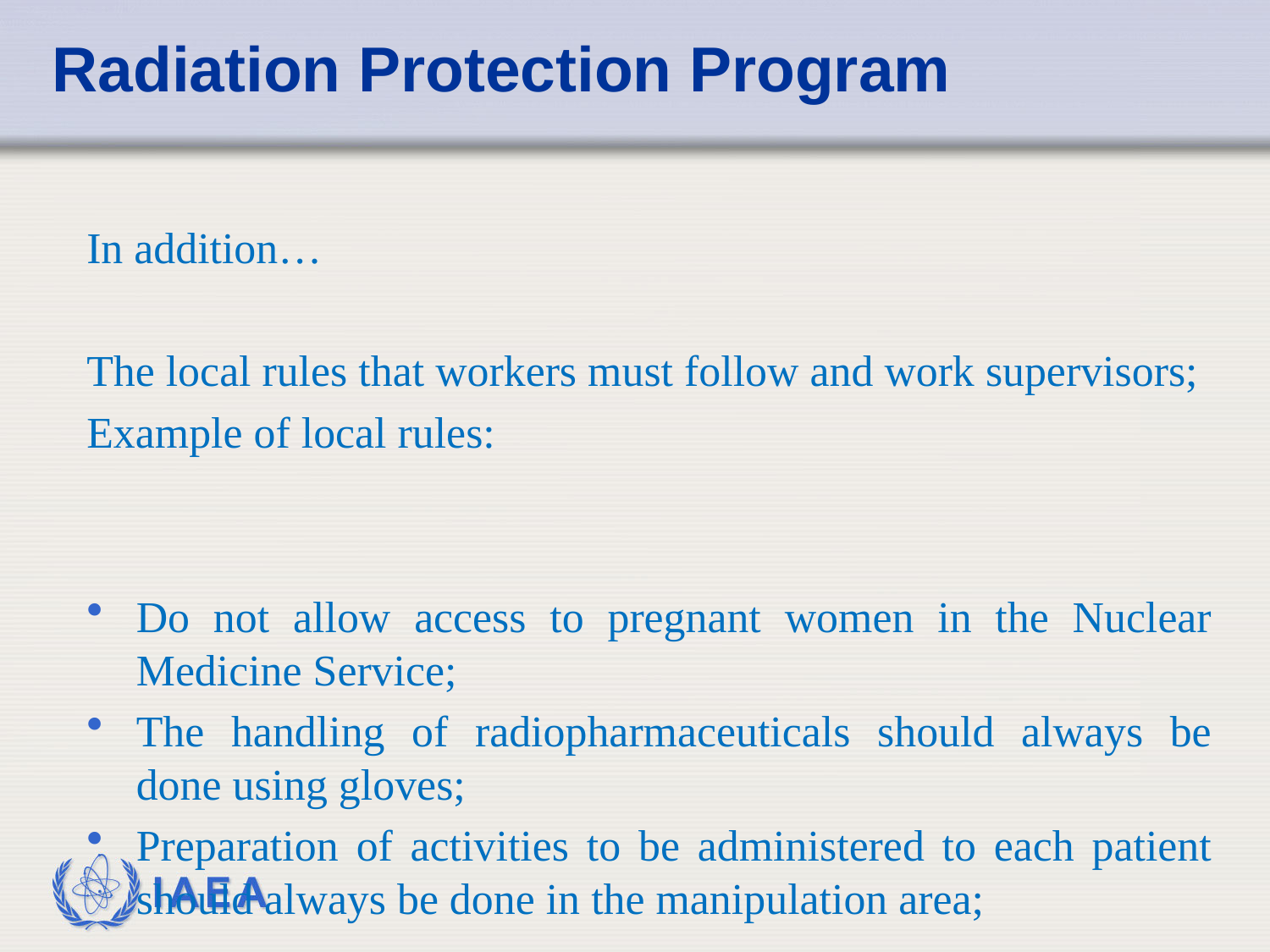

# Radiation Protection Program

In addition…

The local rules that workers must follow and work supervisors;
Example of local rules:

Do not allow access to pregnant women in the Nuclear Medicine Service;
The handling of radiopharmaceuticals should always be done using gloves;
Preparation of activities to be administered to each patient should always be done in the manipulation area;